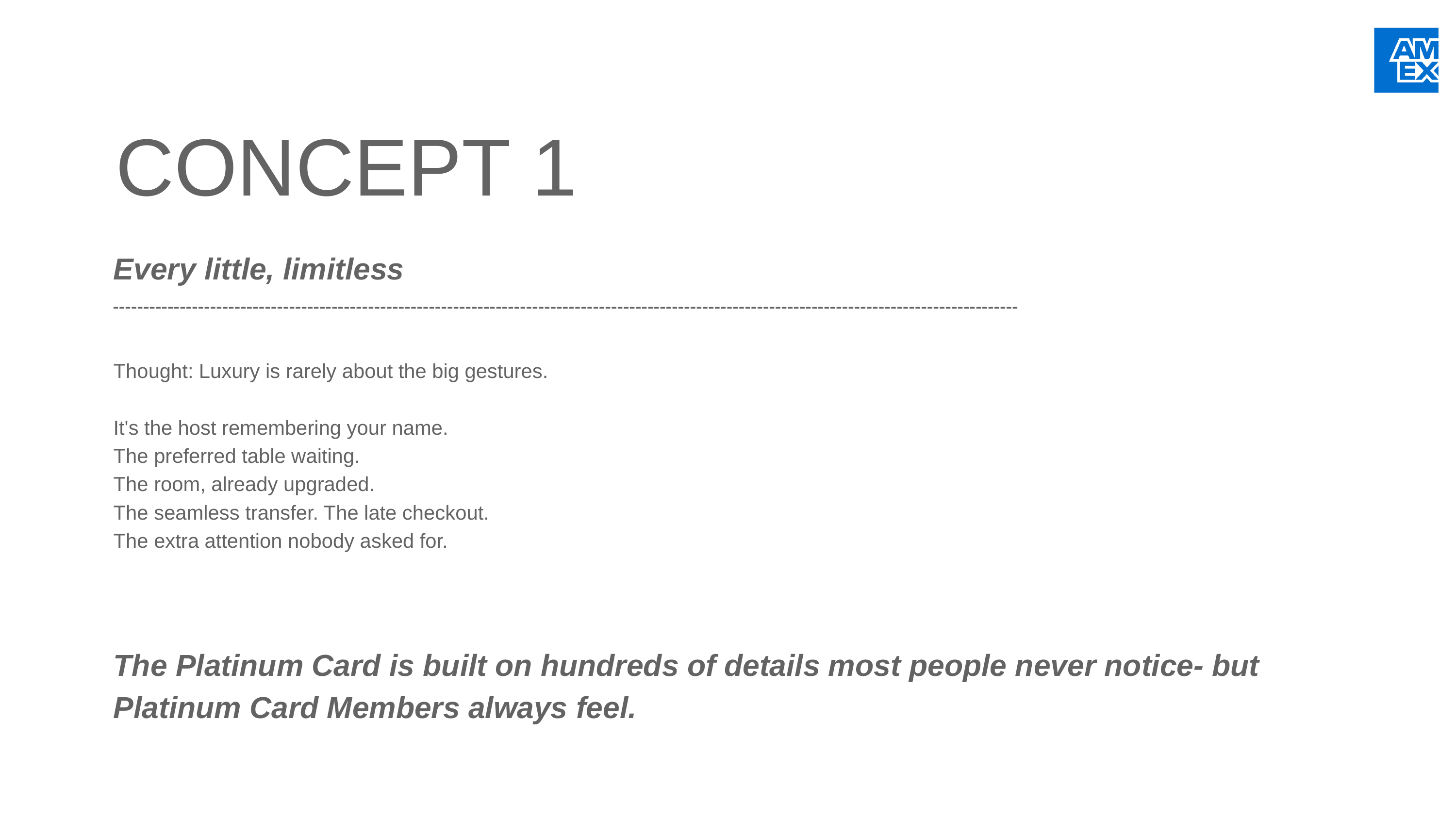

CONCEPT 1
Every little, limitless

Thought: Luxury is rarely about the big gestures.

It's the host remembering your name.
The preferred table waiting.
The room, already upgraded.
The seamless transfer. The late checkout.
The extra attention nobody asked for.
The Platinum Card is built on hundreds of details most people never notice- but Platinum Card Members always feel.